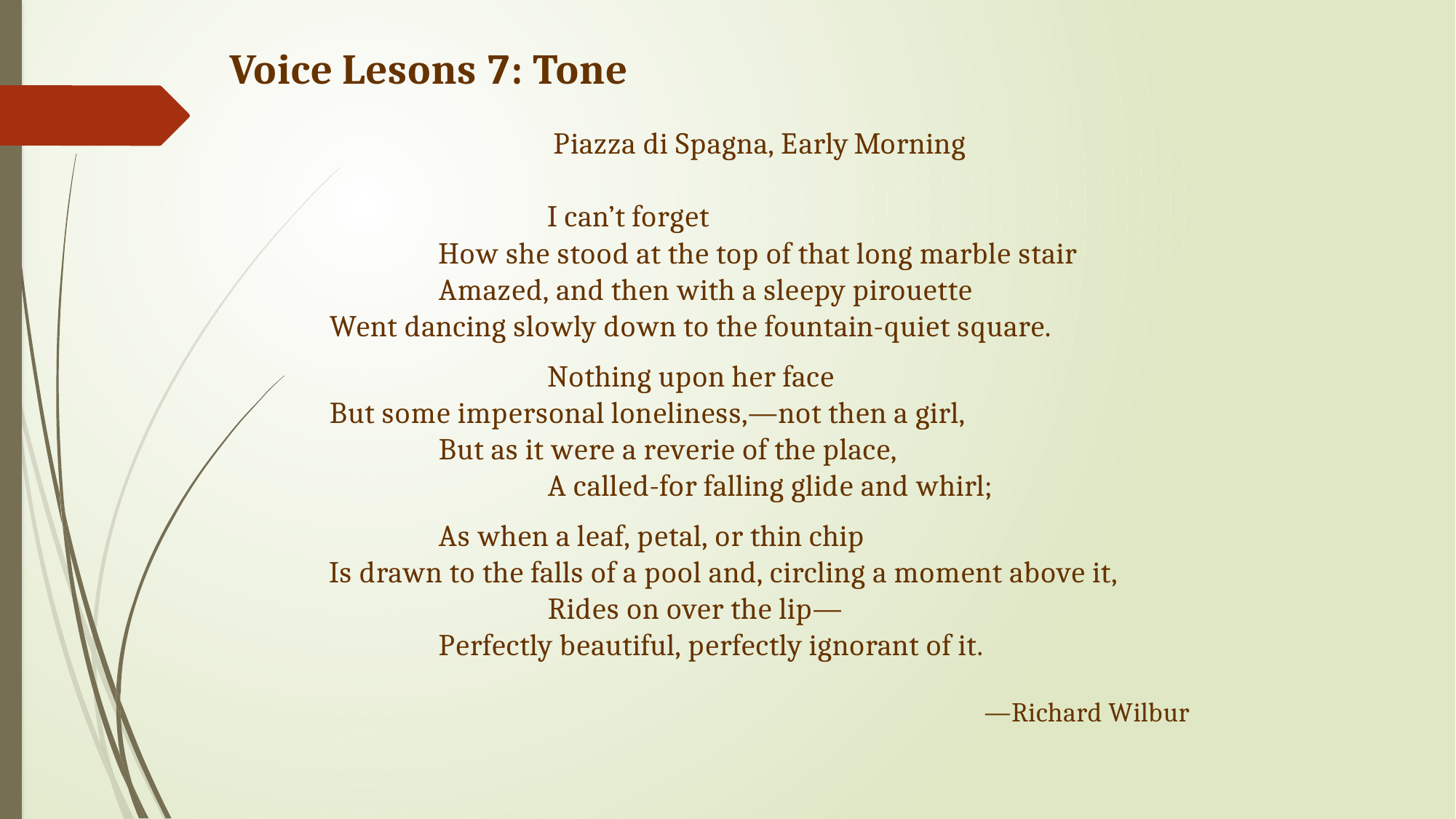

# Voice Lesons 7: Tone
Piazza di Spagna, Early Morning

		I can’t forget
	How she stood at the top of that long marble stair
	Amazed, and then with a sleepy pirouette
Went dancing slowly down to the fountain-quiet square.
		Nothing upon her face
But some impersonal loneliness,—not then a girl,
	But as it were a reverie of the place,
		A called-for falling glide and whirl;
	As when a leaf, petal, or thin chip
Is drawn to the falls of a pool and, circling a moment above it,
		Rides on over the lip—
	Perfectly beautiful, perfectly ignorant of it.

—Richard Wilbur